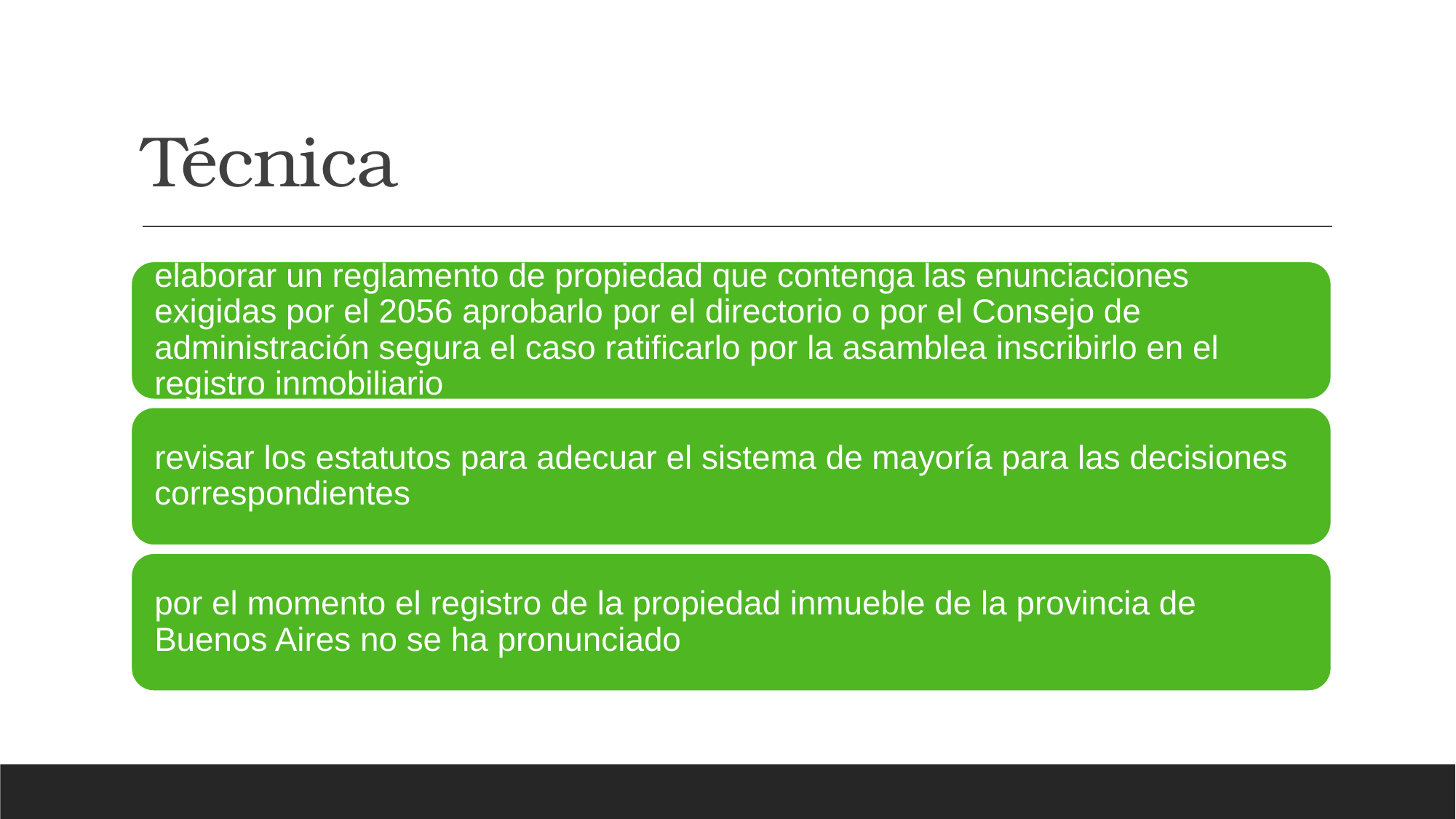

# Técnica
elaborar un reglamento de propiedad que contenga las enunciaciones exigidas por el 2056 aprobarlo por el directorio o por el Consejo de administración segura el caso ratificarlo por la asamblea inscribirlo en el registro inmobiliario
revisar los estatutos para adecuar el sistema de mayoría para las decisiones correspondientes
por el momento el registro de la propiedad inmueble de la provincia de Buenos Aires no se ha pronunciado